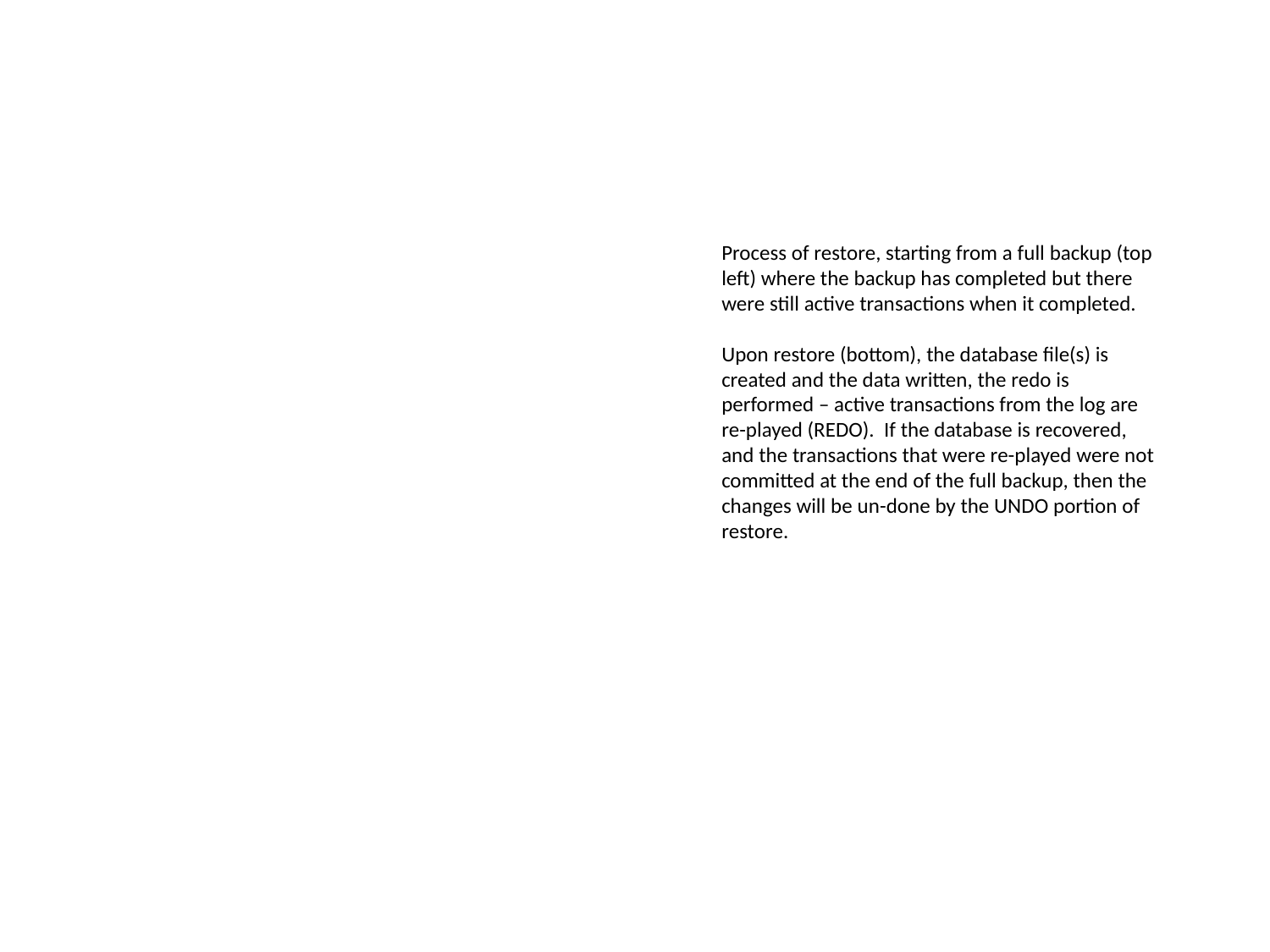

Process of restore, starting from a full backup (top left) where the backup has completed but there were still active transactions when it completed.

Upon restore (bottom), the database file(s) is created and the data written, the redo is performed – active transactions from the log are re-played (REDO).  If the database is recovered, and the transactions that were re-played were not committed at the end of the full backup, then the changes will be un-done by the UNDO portion of restore.